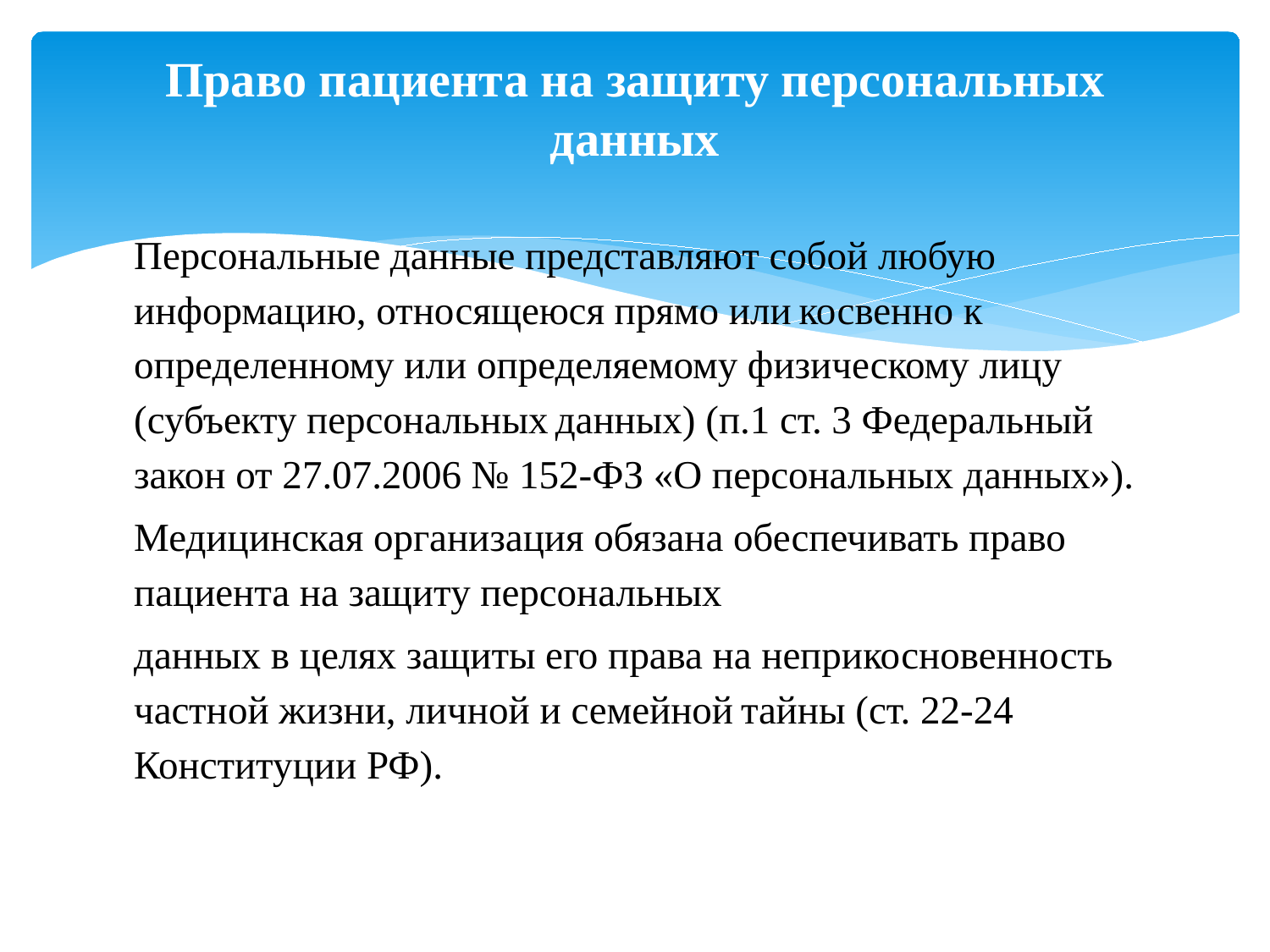

# Право пациента на защиту персональных данных
Персональные данные представляют собой любую информацию, относящеюся прямо или косвенно к определенному или определяемому физическому лицу (субъекту персональных данных) (п.1 ст. 3 Федеральный закон от 27.07.2006 № 152-ФЗ «О персональных данных»).
Медицинская организация обязана обеспечивать право пациента на защиту персональных
данных в целях защиты его права на неприкосновенность частной жизни, личной и семейной тайны (ст. 22-24 Конституции РФ).